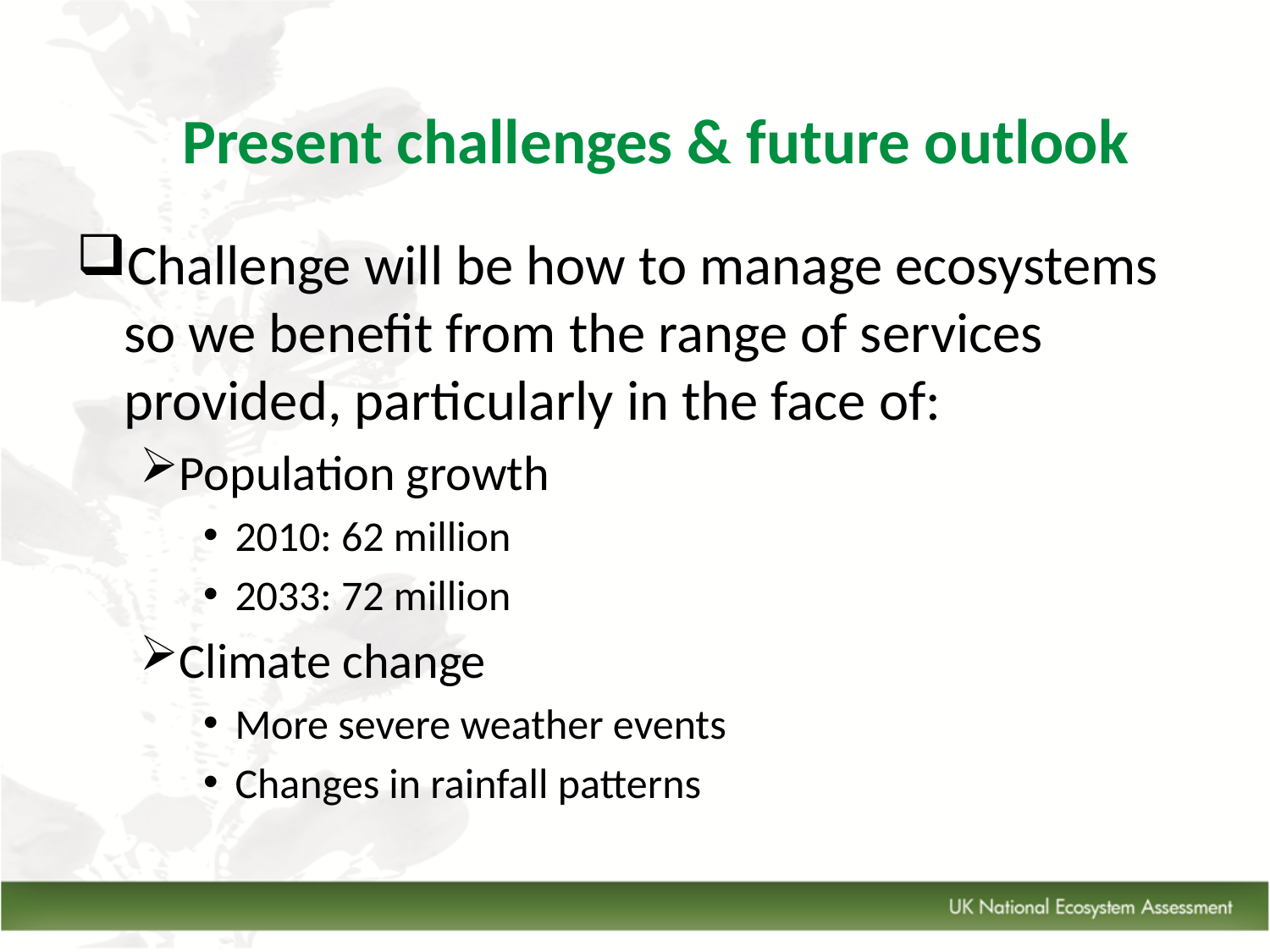

Present challenges & future outlook
Challenge will be how to manage ecosystems so we benefit from the range of services provided, particularly in the face of:
Population growth
2010: 62 million
2033: 72 million
Climate change
More severe weather events
Changes in rainfall patterns